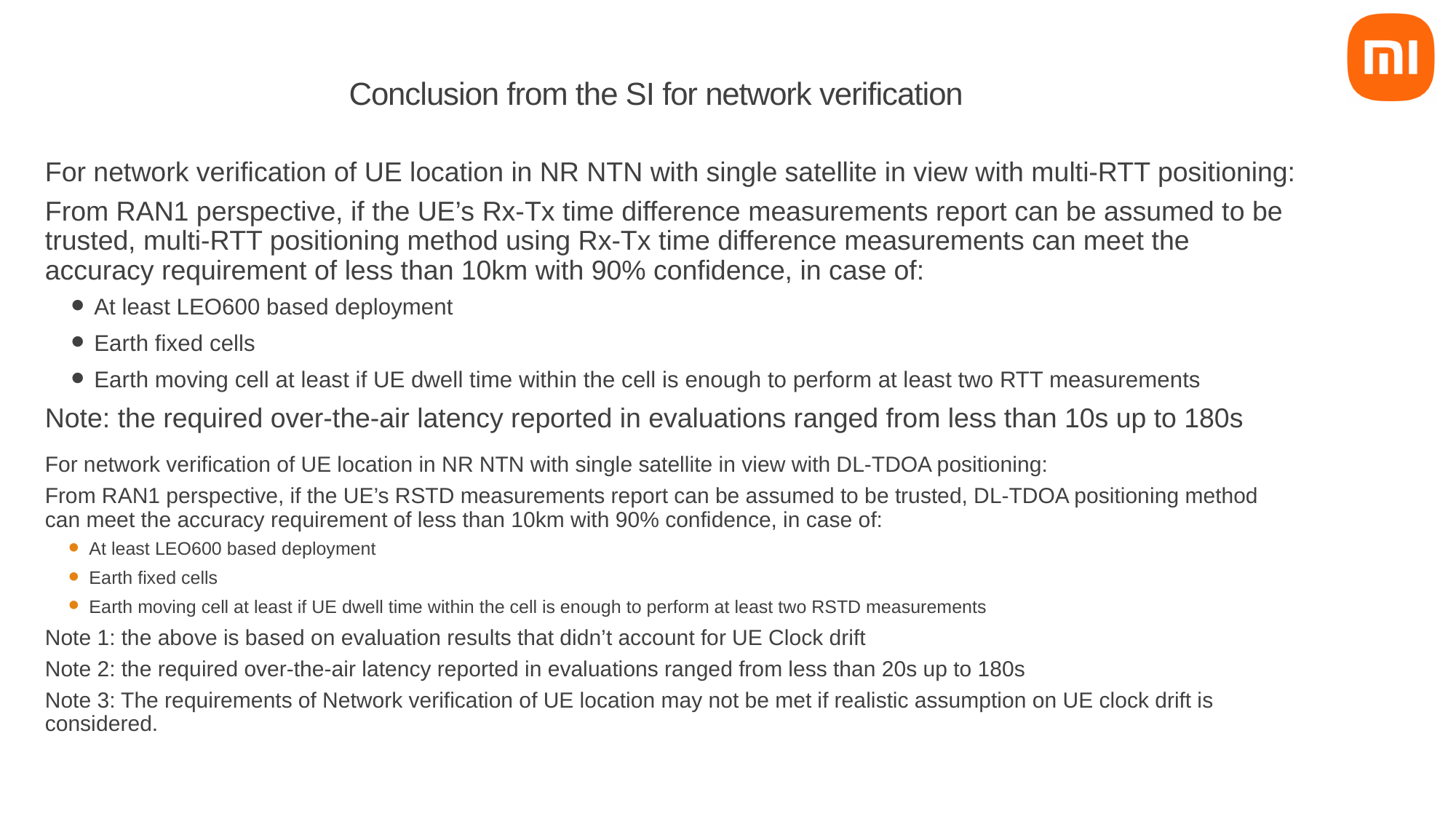

# Conclusion from the SI for network verification
For network verification of UE location in NR NTN with single satellite in view with multi-RTT positioning:
From RAN1 perspective, if the UE’s Rx-Tx time difference measurements report can be assumed to be trusted, multi-RTT positioning method using Rx-Tx time difference measurements can meet the accuracy requirement of less than 10km with 90% confidence, in case of:
At least LEO600 based deployment
Earth fixed cells
Earth moving cell at least if UE dwell time within the cell is enough to perform at least two RTT measurements
Note: the required over-the-air latency reported in evaluations ranged from less than 10s up to 180s
For network verification of UE location in NR NTN with single satellite in view with DL-TDOA positioning:
From RAN1 perspective, if the UE’s RSTD measurements report can be assumed to be trusted, DL-TDOA positioning method can meet the accuracy requirement of less than 10km with 90% confidence, in case of:
At least LEO600 based deployment
Earth fixed cells
Earth moving cell at least if UE dwell time within the cell is enough to perform at least two RSTD measurements
Note 1: the above is based on evaluation results that didn’t account for UE Clock drift
Note 2: the required over-the-air latency reported in evaluations ranged from less than 20s up to 180s
Note 3: The requirements of Network verification of UE location may not be met if realistic assumption on UE clock drift is considered.